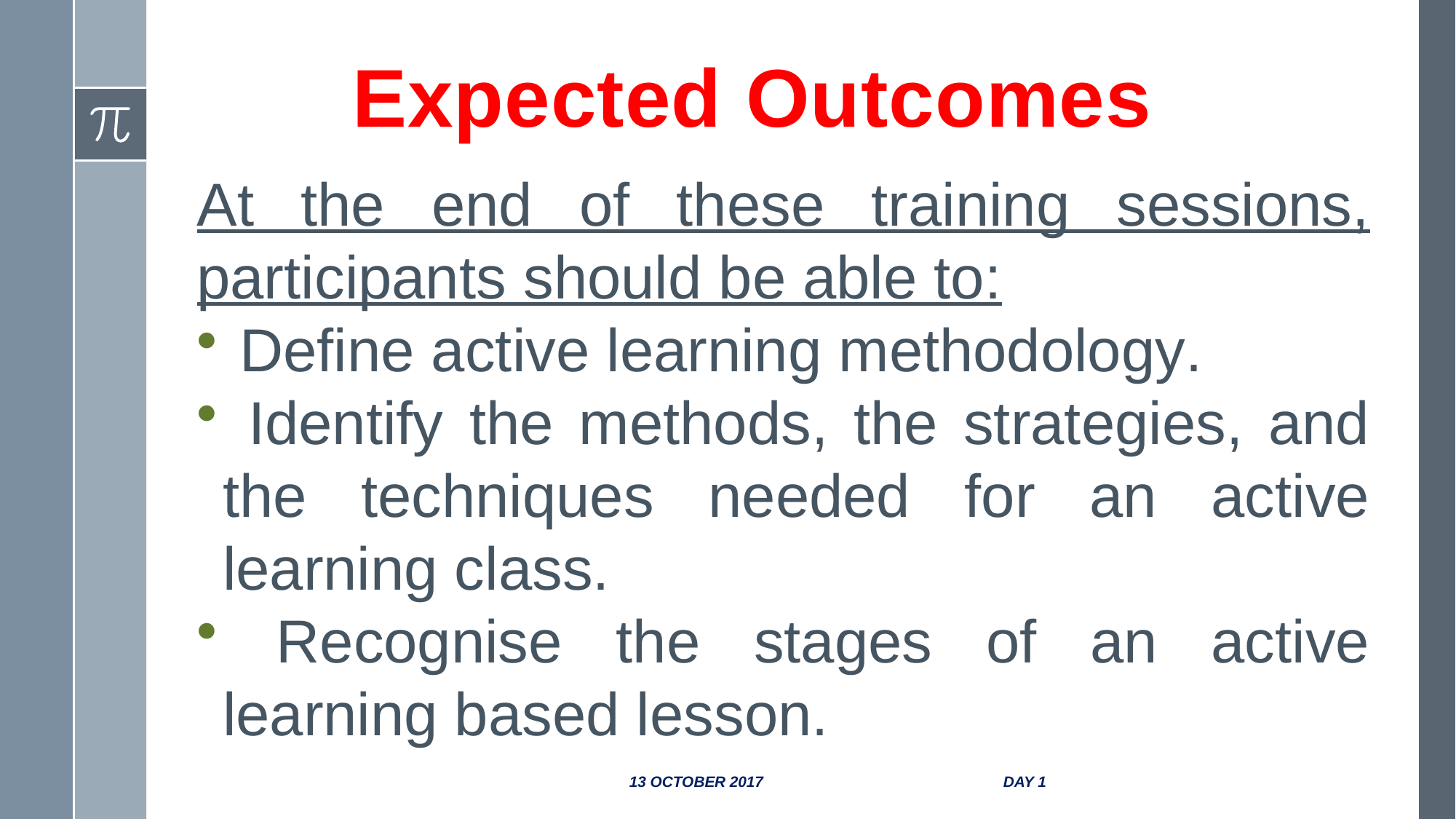

Expected Outcomes
At the end of these training sessions, participants should be able to:
 Define active learning methodology.
 Identify the methods, the strategies, and the techniques needed for an active learning class.
 Recognise the stages of an active learning based lesson.
13 October 2017
Day 1